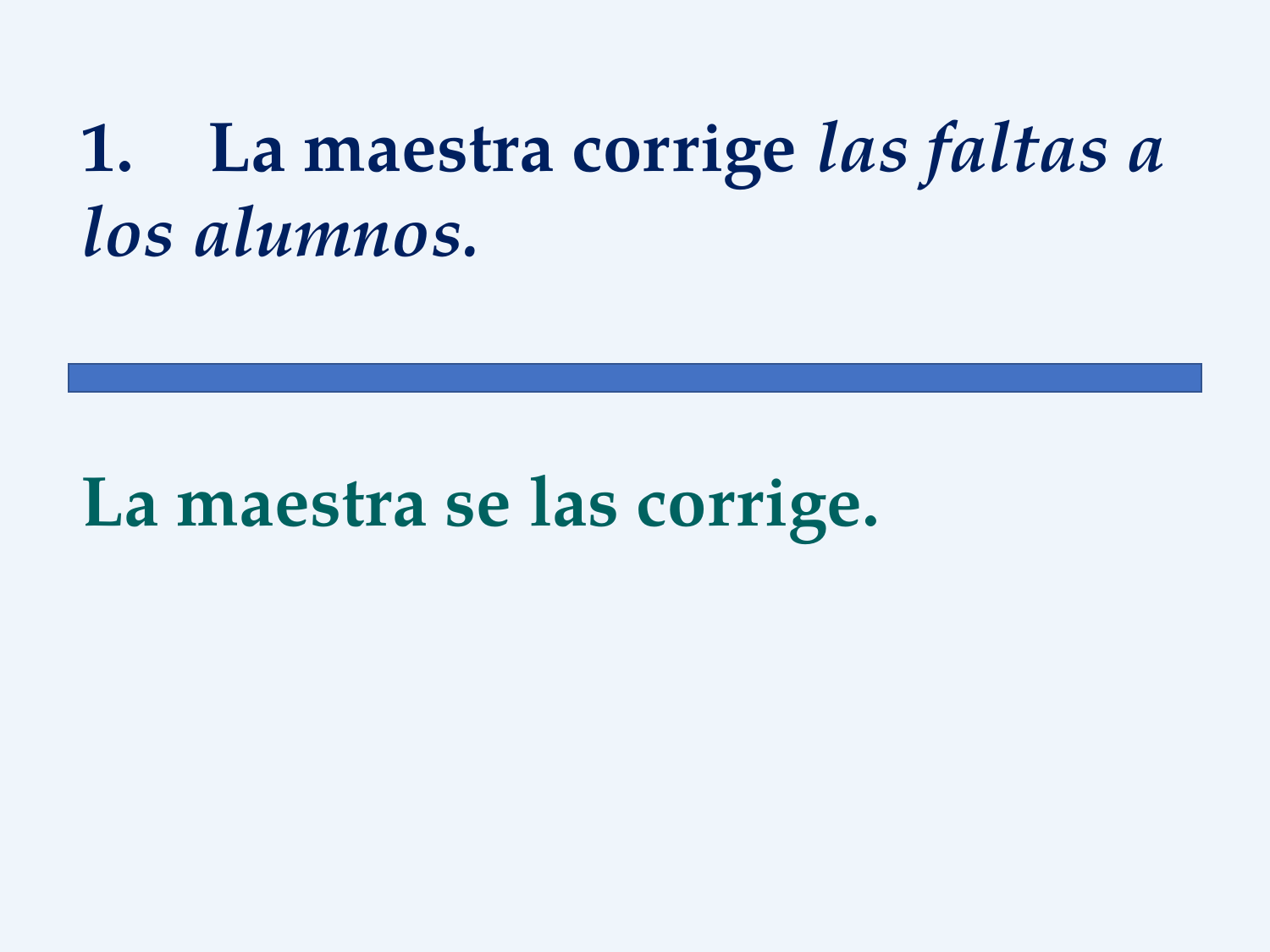

1.	La maestra corrige las faltas a los alumnos.

La maestra se las corrige.